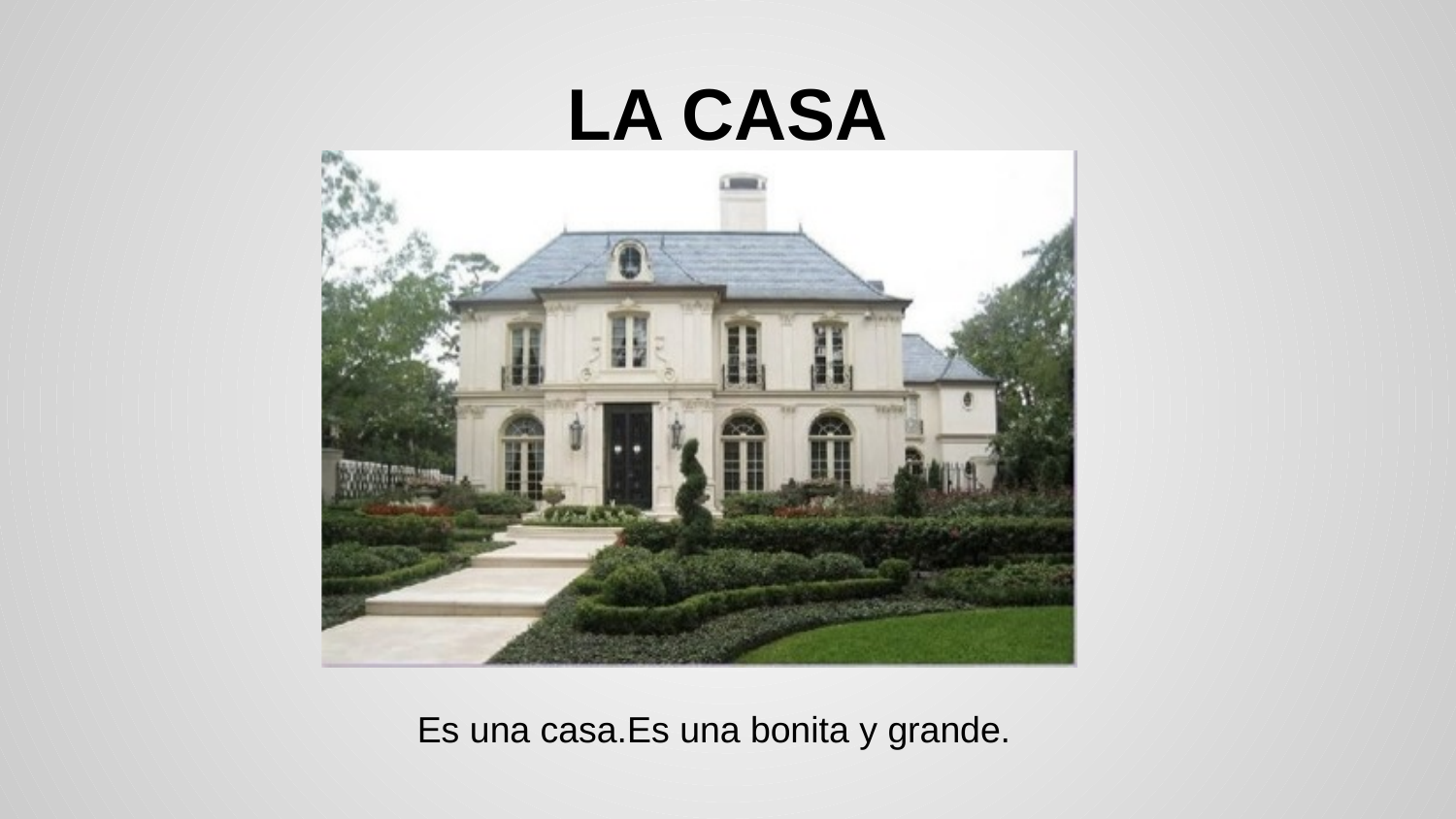

# LA CASA

Es una casa.Es una bonita y grande.